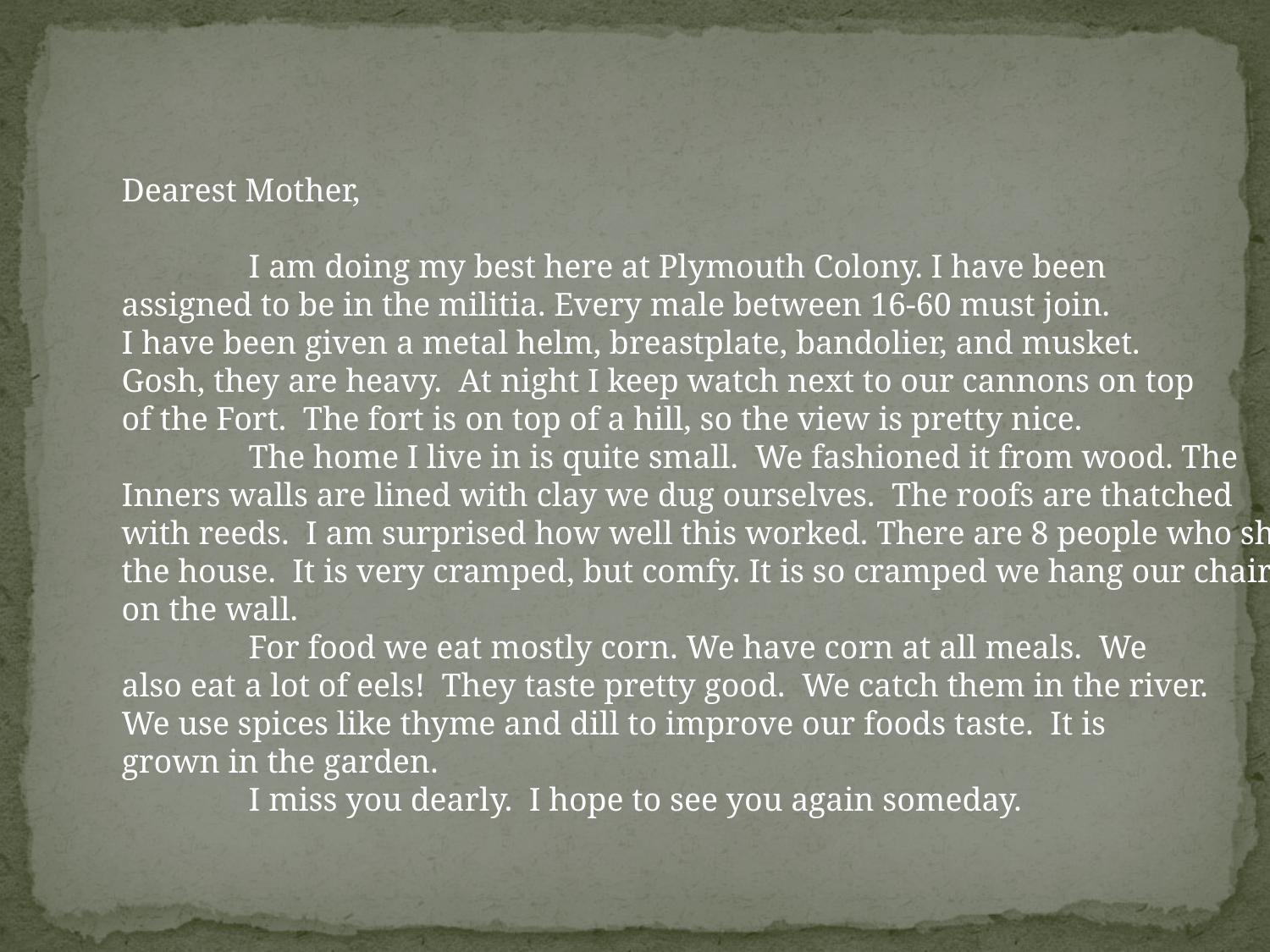

Dearest Mother,

	I am doing my best here at Plymouth Colony. I have been
assigned to be in the militia. Every male between 16-60 must join.
I have been given a metal helm, breastplate, bandolier, and musket.
Gosh, they are heavy.  At night I keep watch next to our cannons on top
of the Fort.  The fort is on top of a hill, so the view is pretty nice.
	The home I live in is quite small.  We fashioned it from wood. The
Inners walls are lined with clay we dug ourselves.  The roofs are thatched
with reeds.  I am surprised how well this worked. There are 8 people who share
the house.  It is very cramped, but comfy. It is so cramped we hang our chairs
on the wall.
	For food we eat mostly corn. We have corn at all meals.  We
also eat a lot of eels!  They taste pretty good.  We catch them in the river.
We use spices like thyme and dill to improve our foods taste.  It is
grown in the garden.
	I miss you dearly.  I hope to see you again someday.